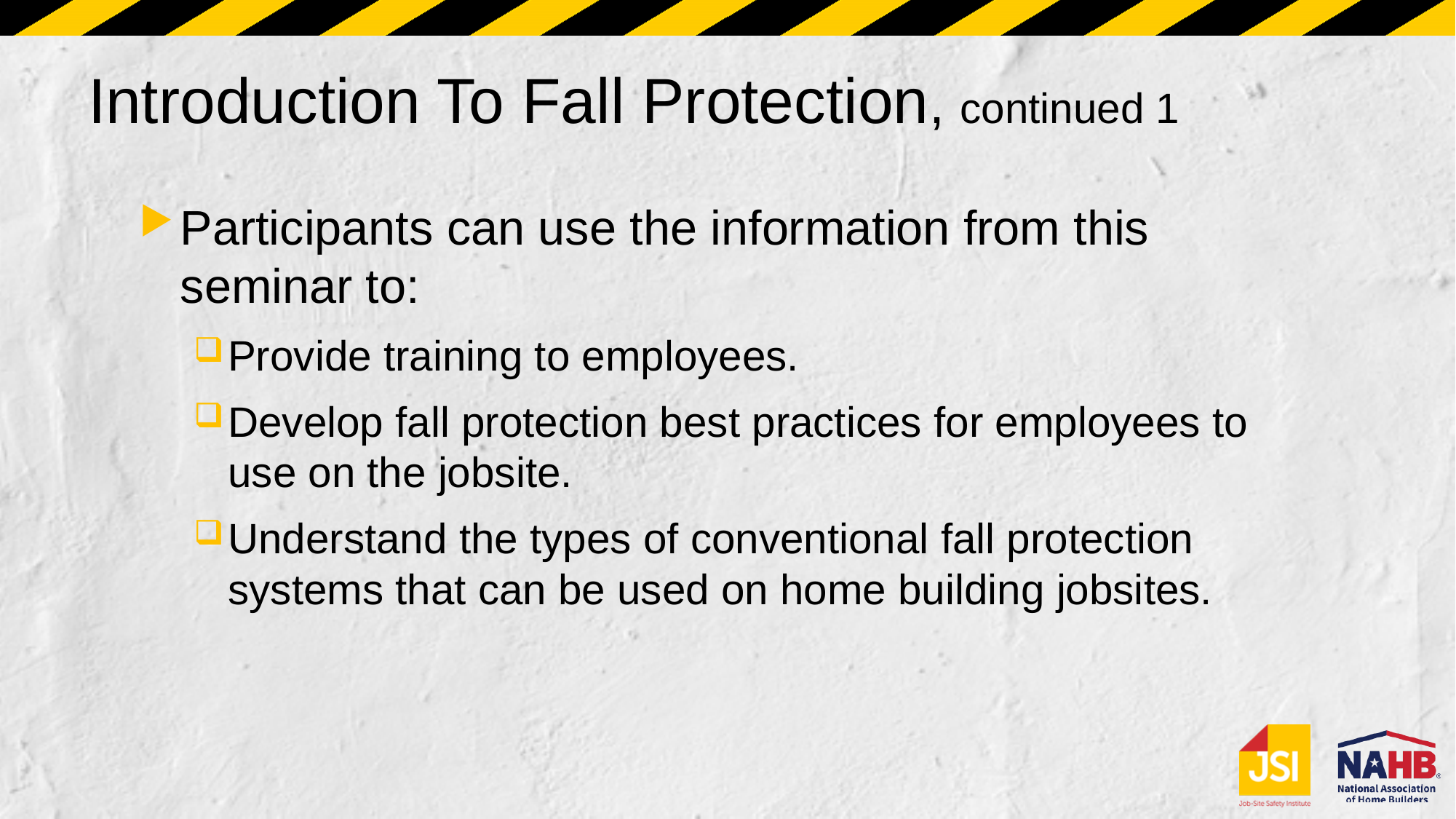

# Introduction To Fall Protection, continued 1
Participants can use the information from this seminar to:
Provide training to employees.
Develop fall protection best practices for employees to use on the jobsite.
Understand the types of conventional fall protection systems that can be used on home building jobsites.